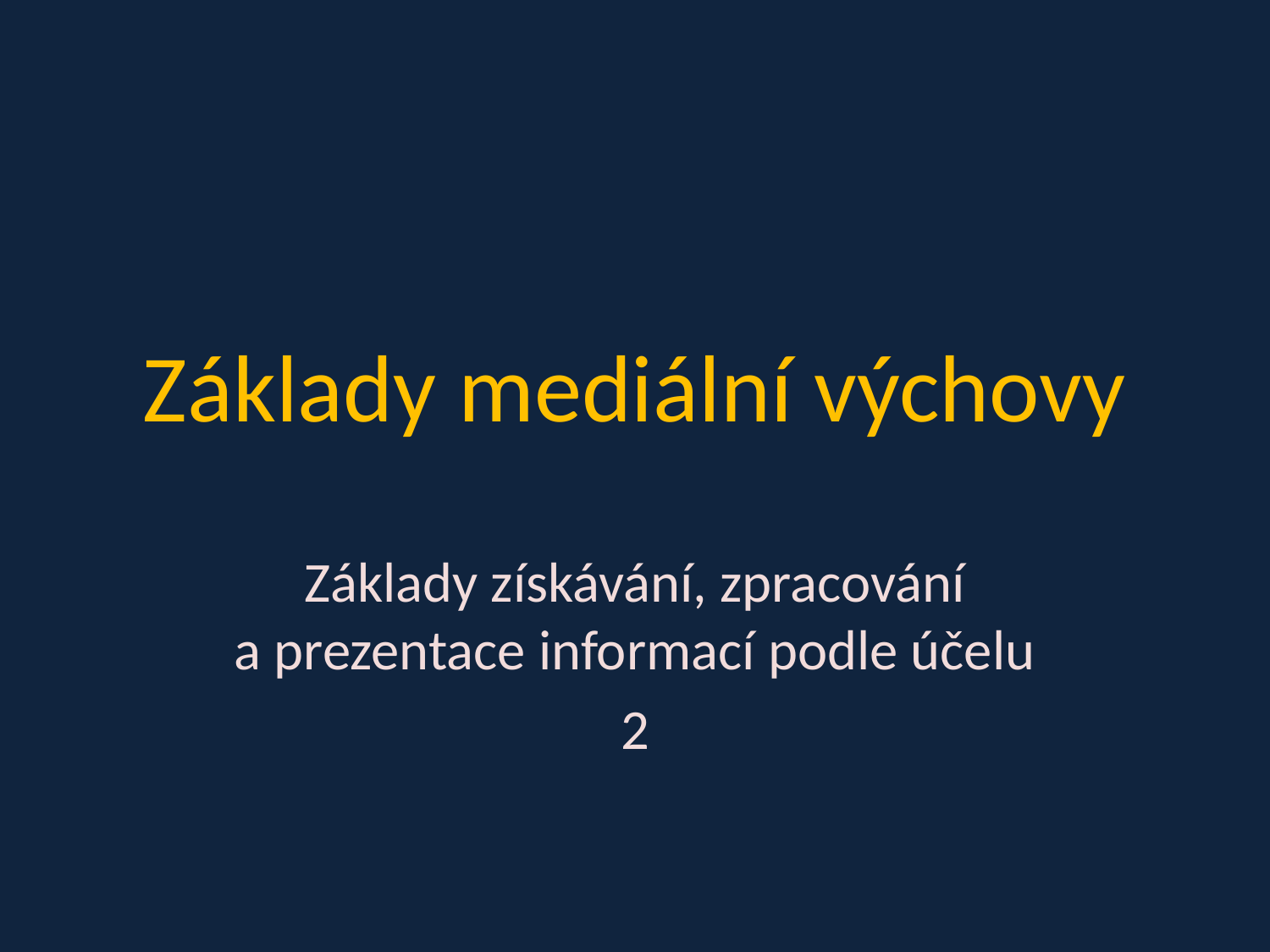

# Základy mediální výchovy
Základy získávání, zpracování a prezentace informací podle účelu
2